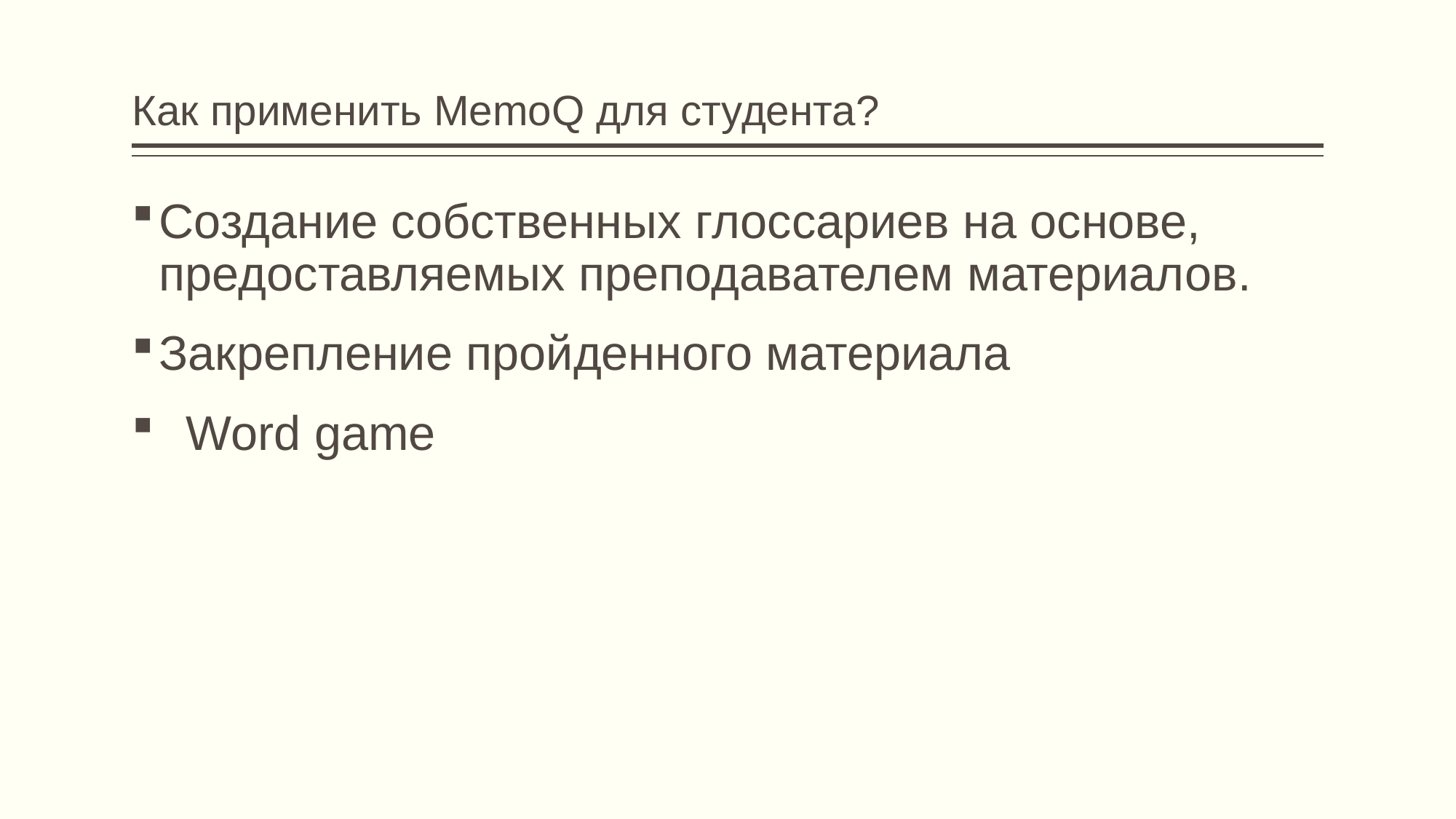

# Как применить MemoQ для студента?
Создание собственных глоссариев на основе, предоставляемых преподавателем материалов.
Закрепление пройденного материала
  Word game